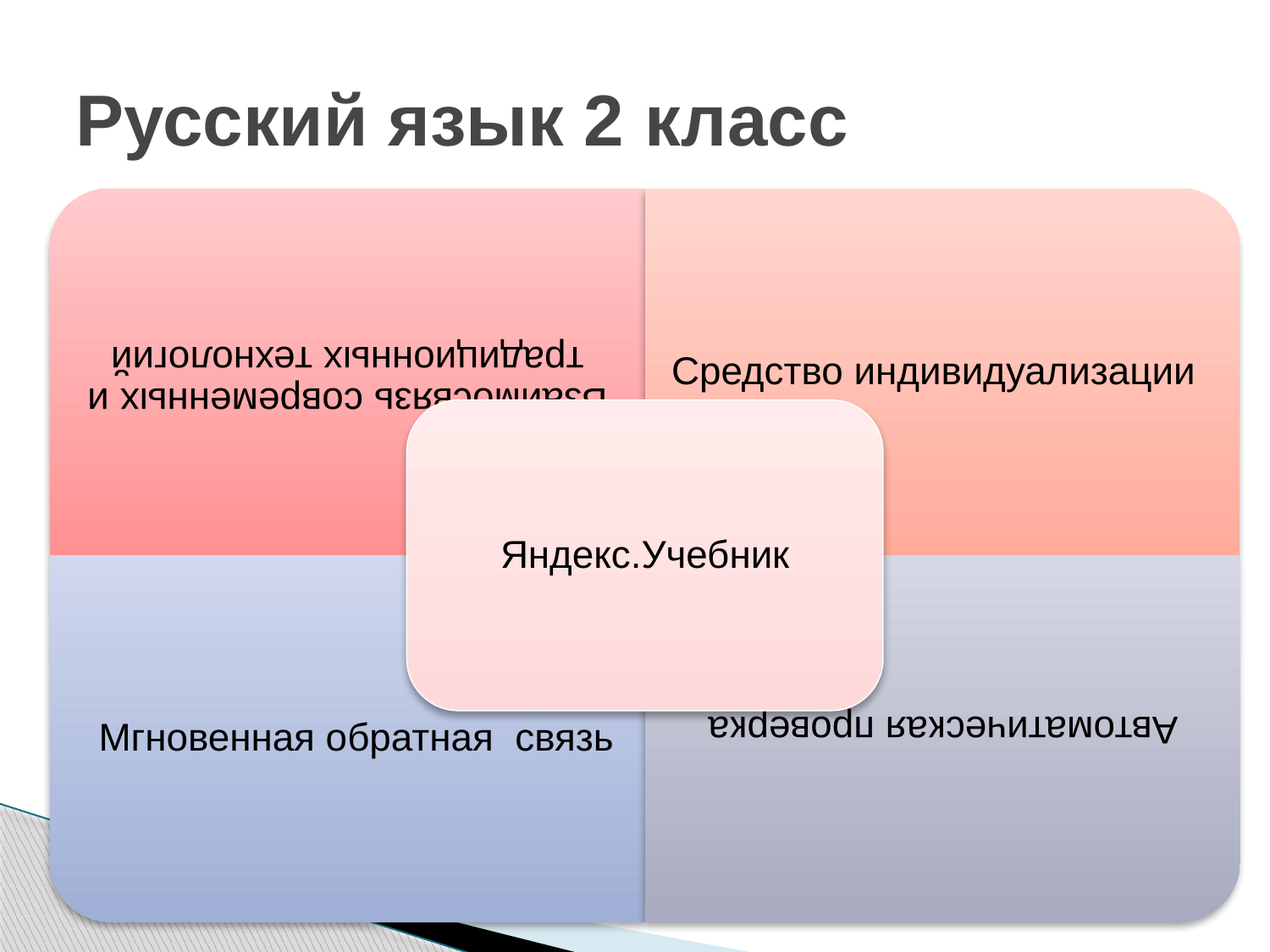

# Русский язык 2 класс
Взаимосвязь современных и традиционных технологий
Средство индивидуализации
Мгновенная обратная  связь
Автоматическая проверка
Яндекс.Учебник